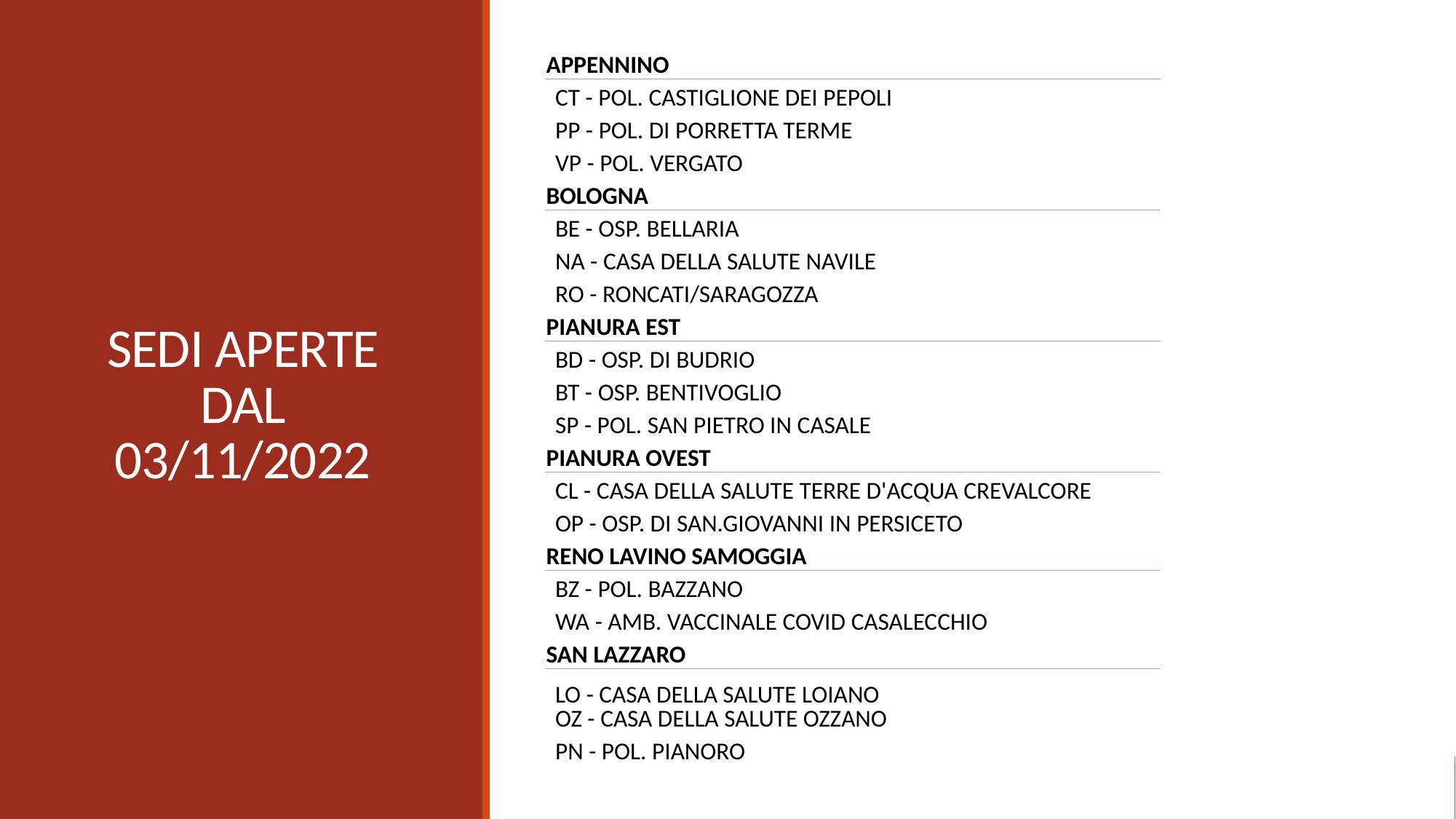

| APPENNINO |
| --- |
| CT - POL. CASTIGLIONE DEI PEPOLI |
| PP - POL. DI PORRETTA TERME |
| VP - POL. VERGATO |
| BOLOGNA |
| BE - OSP. BELLARIA |
| NA - CASA DELLA SALUTE NAVILE |
| RO - RONCATI/SARAGOZZA |
| PIANURA EST |
| BD - OSP. DI BUDRIO |
| BT - OSP. BENTIVOGLIO |
| SP - POL. SAN PIETRO IN CASALE |
| PIANURA OVEST |
| CL - CASA DELLA SALUTE TERRE D'ACQUA CREVALCORE |
| OP - OSP. DI SAN.GIOVANNI IN PERSICETO |
| RENO LAVINO SAMOGGIA |
| BZ - POL. BAZZANO |
| WA - AMB. VACCINALE COVID CASALECCHIO |
| SAN LAZZARO |
| LO - CASA DELLA SALUTE LOIANO OZ - CASA DELLA SALUTE OZZANO |
| PN - POL. PIANORO |
# Sedi aperte dal 03/11/2022